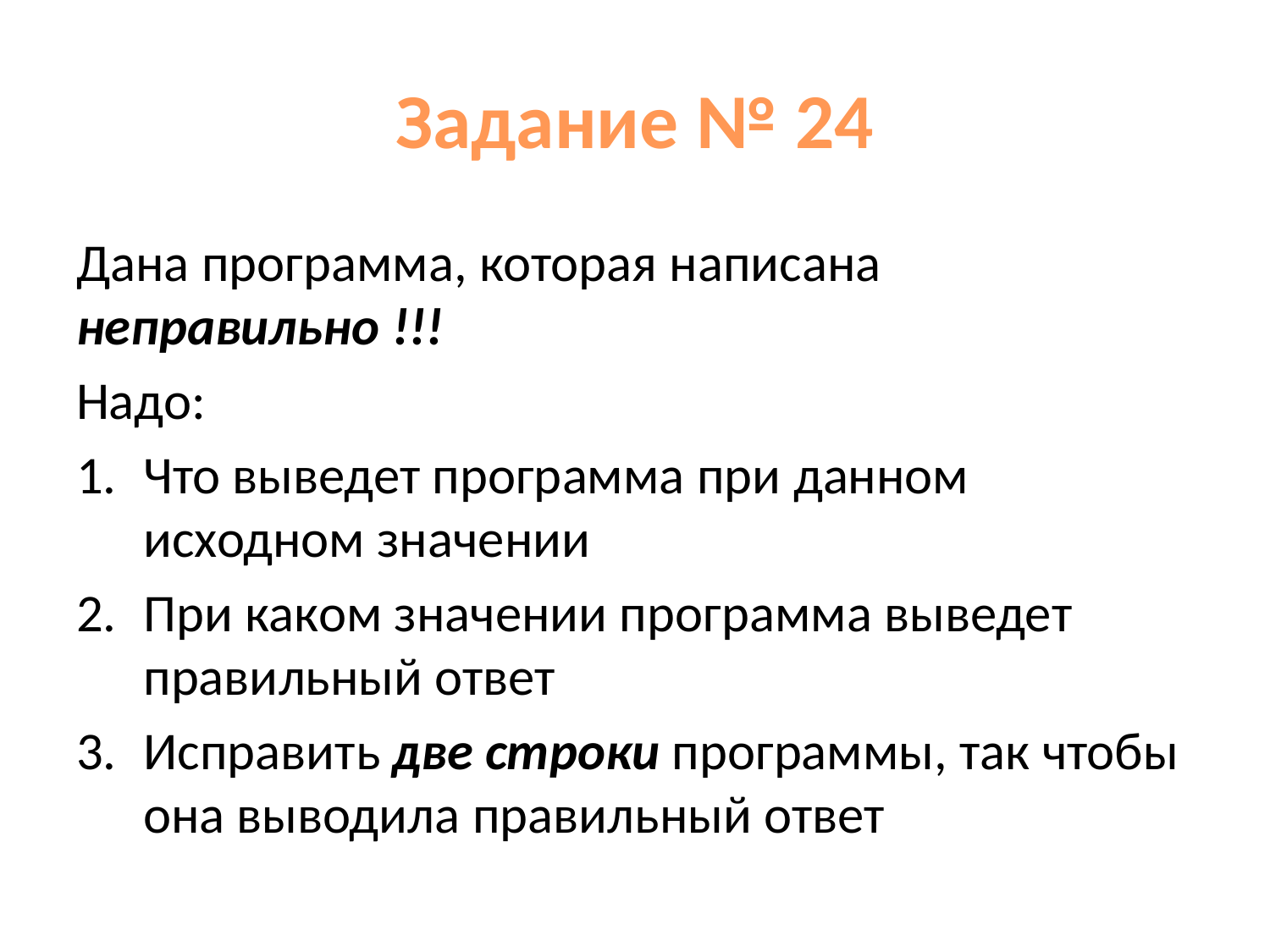

# Задание № 24
Дана программа, которая написана неправильно !!!
Надо:
Что выведет программа при данном исходном значении
При каком значении программа выведет правильный ответ
Исправить две строки программы, так чтобы она выводила правильный ответ